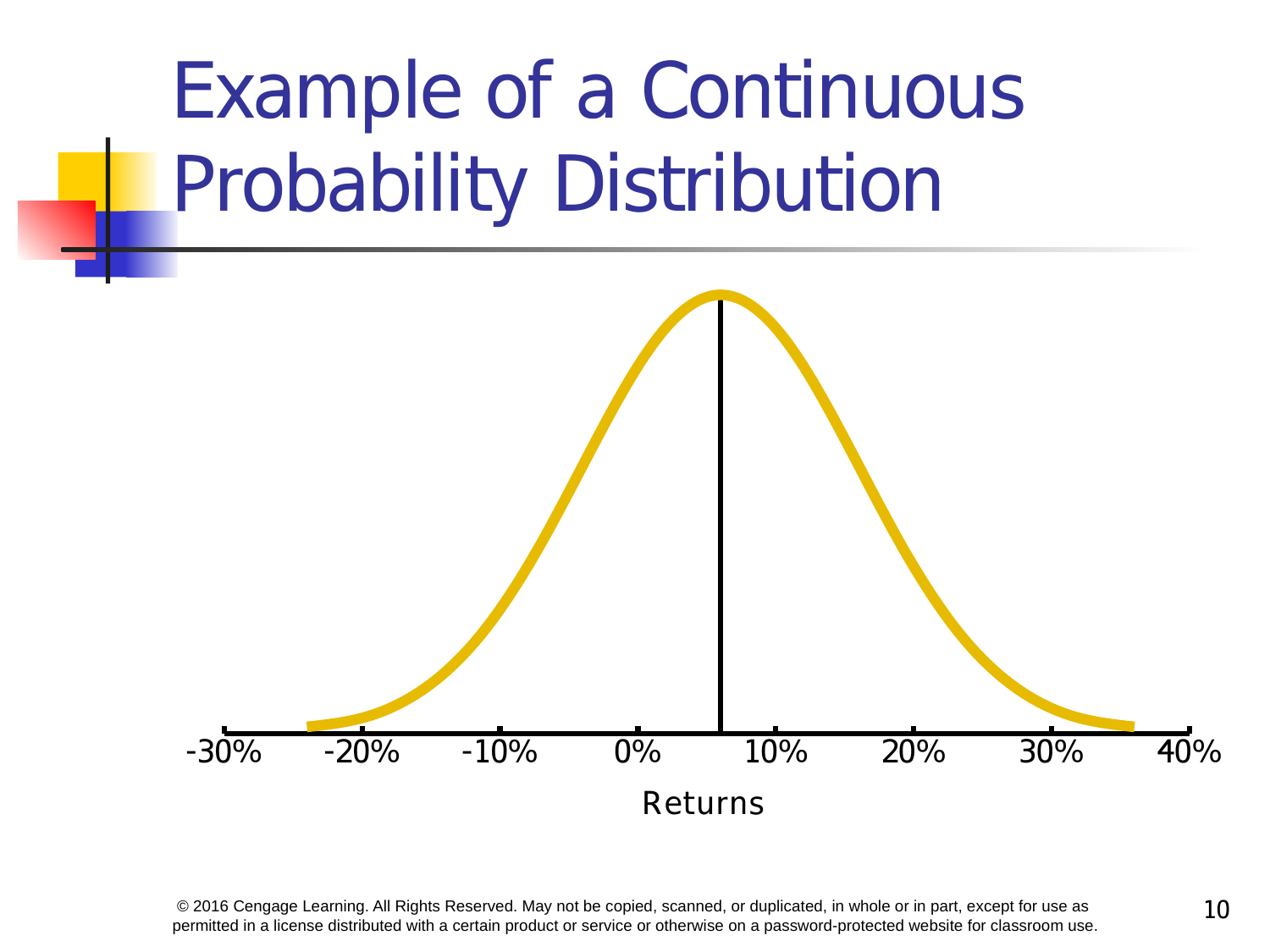

# Example of a Continuous Probability Distribution

### Chart

| Category | Y-Values |
|---|---|
10